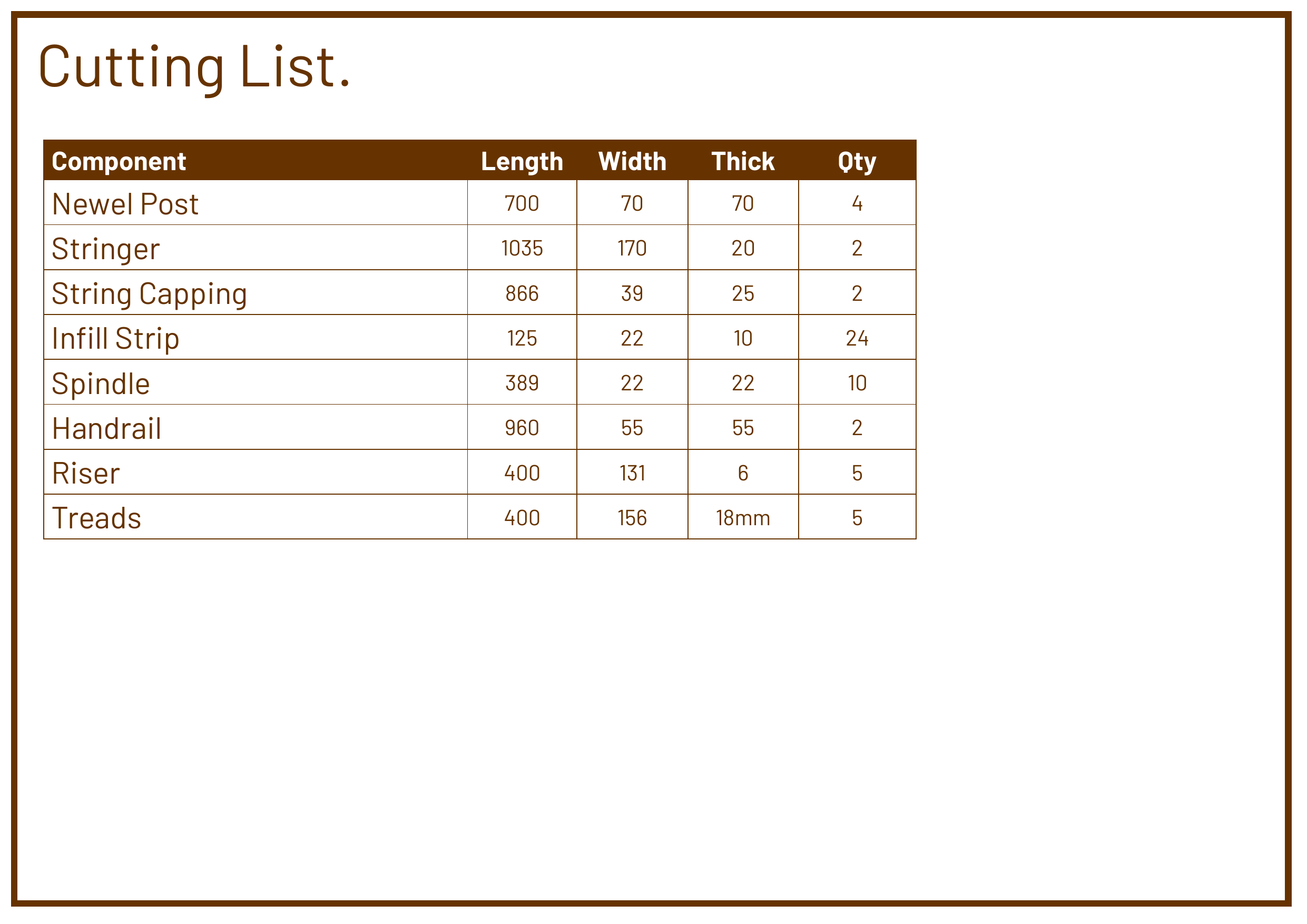

Cutting List.
| Component | Length | Width | Thick | Qty |
| --- | --- | --- | --- | --- |
| Newel Post | 700 | 70 | 70 | 4 |
| Stringer | 1035 | 170 | 20 | 2 |
| String Capping | 866 | 39 | 25 | 2 |
| Infill Strip | 125 | 22 | 10 | 24 |
| Spindle | 389 | 22 | 22 | 10 |
| Handrail | 960 | 55 | 55 | 2 |
| Riser | 400 | 131 | 6 | 5 |
| Treads | 400 | 156 | 18mm | 5 |